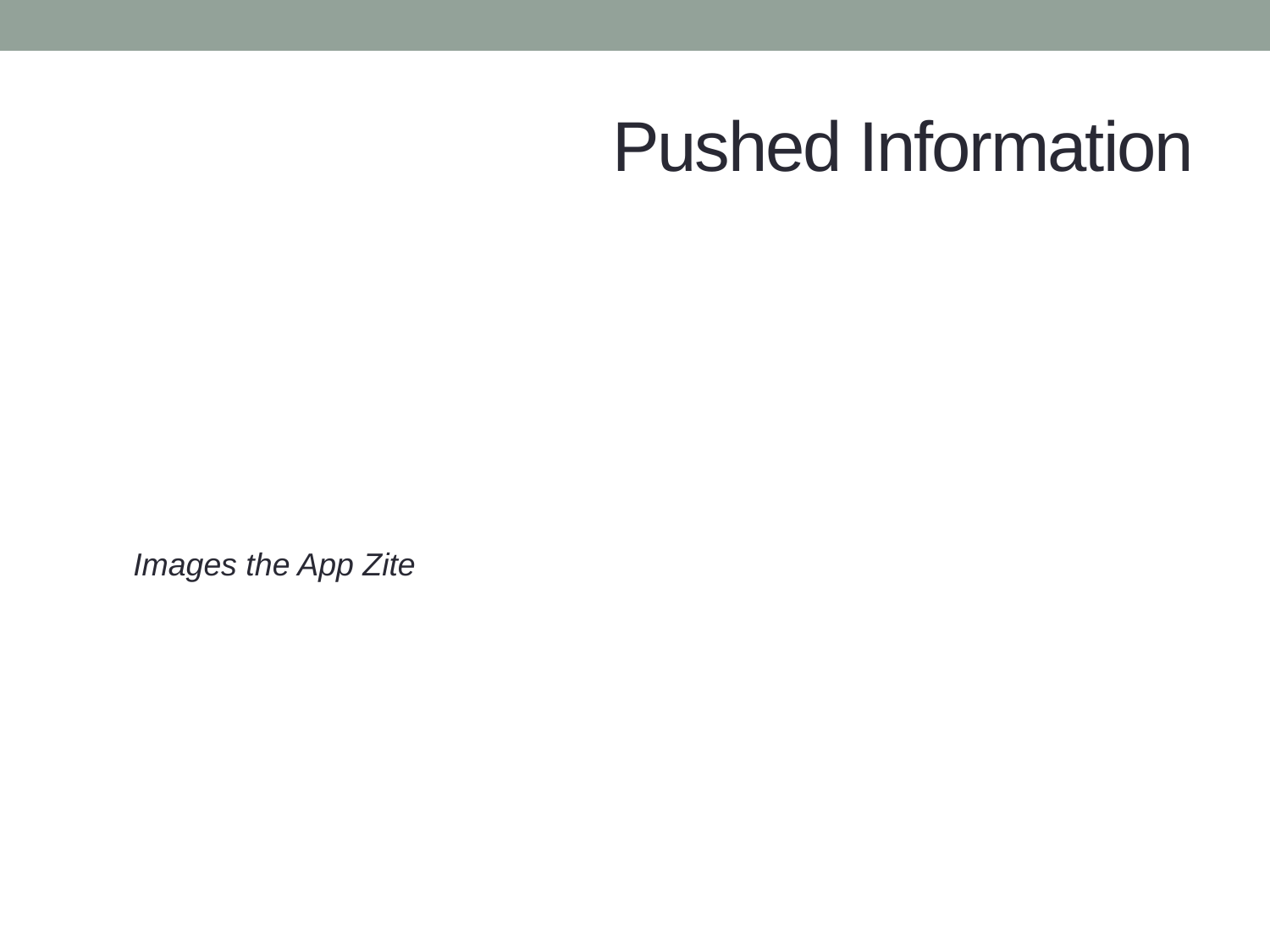

# Pushed Information
Images the App Zite